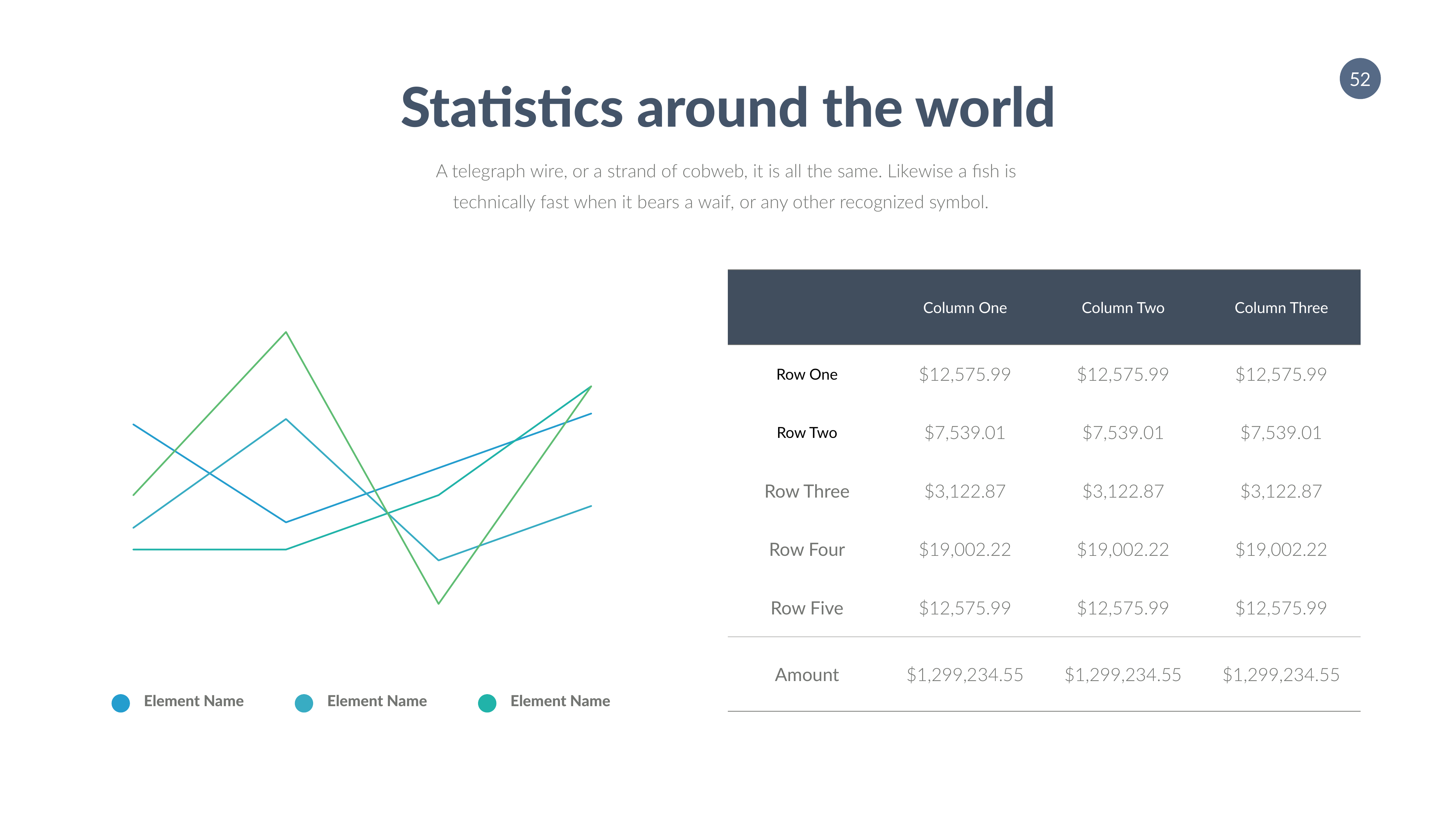

Statistics around the world
A telegraph wire, or a strand of cobweb, it is all the same. Likewise a fish is technically fast when it bears a waif, or any other recognized symbol.
|  | Column One | Column Two | Column Three |
| --- | --- | --- | --- |
| Row One | $12,575.99 | $12,575.99 | $12,575.99 |
| Row Two | $7,539.01 | $7,539.01 | $7,539.01 |
| Row Three | $3,122.87 | $3,122.87 | $3,122.87 |
| Row Four | $19,002.22 | $19,002.22 | $19,002.22 |
| Row Five | $12,575.99 | $12,575.99 | $12,575.99 |
| Amount | $1,299,234.55 | $1,299,234.55 | $1,299,234.55 |

### Chart

| Category | Series 1 | Series 2 | Series 3 | Series 4 |
|---|---|---|---|---|
| Category 1 | 4.3 | 2.4 | 2.0 | 3.0 |
| Category 2 | 2.5 | 4.4 | 2.0 | 6.0 |
| Category 3 | 3.5 | 1.8 | 3.0 | 1.0 |
| Category 4 | 4.5 | 2.8 | 5.0 | 5.0 |
Element Name
Element Name
Element Name